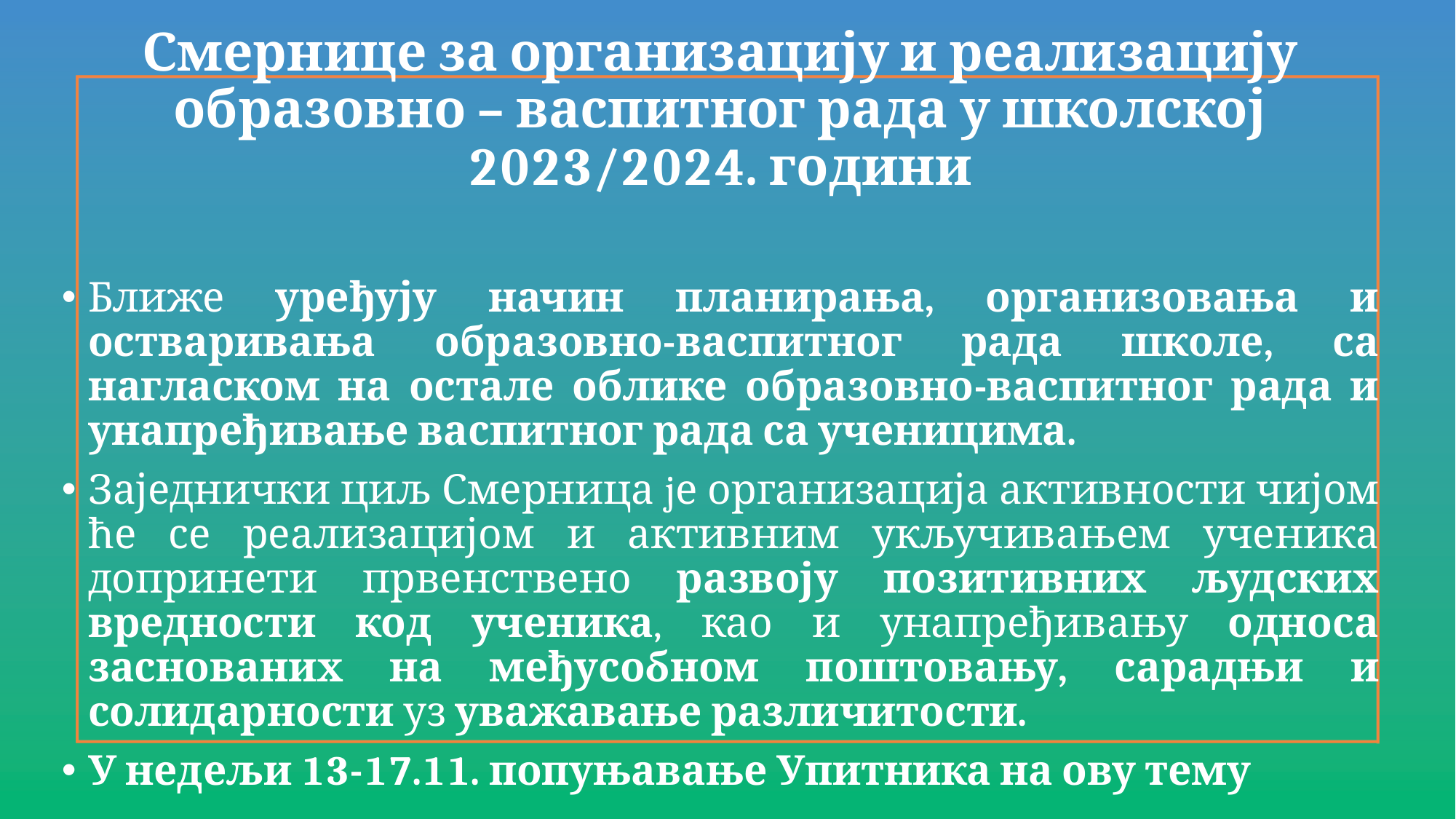

Смернице за организацију и реализацију образовно – васпитног рада у школској 2023/2024. години

Ближе уређују начин планирања, организовања и остваривања образовно-васпитног рада школе, са нагласком на остале облике образовно-васпитног рада и унапређивање васпитног рада са ученицима.
Заједнички циљ Смерница jе организација активности чијом ће се реализацијом и активним укључивањем ученика допринети првенствено развоју позитивних људских вредности код ученика, као и унапређивању односа заснованих на међусобном поштовању, сарадњи и солидарности уз уважавање различитости.
У недељи 13-17.11. попуњавање Упитника на ову тему